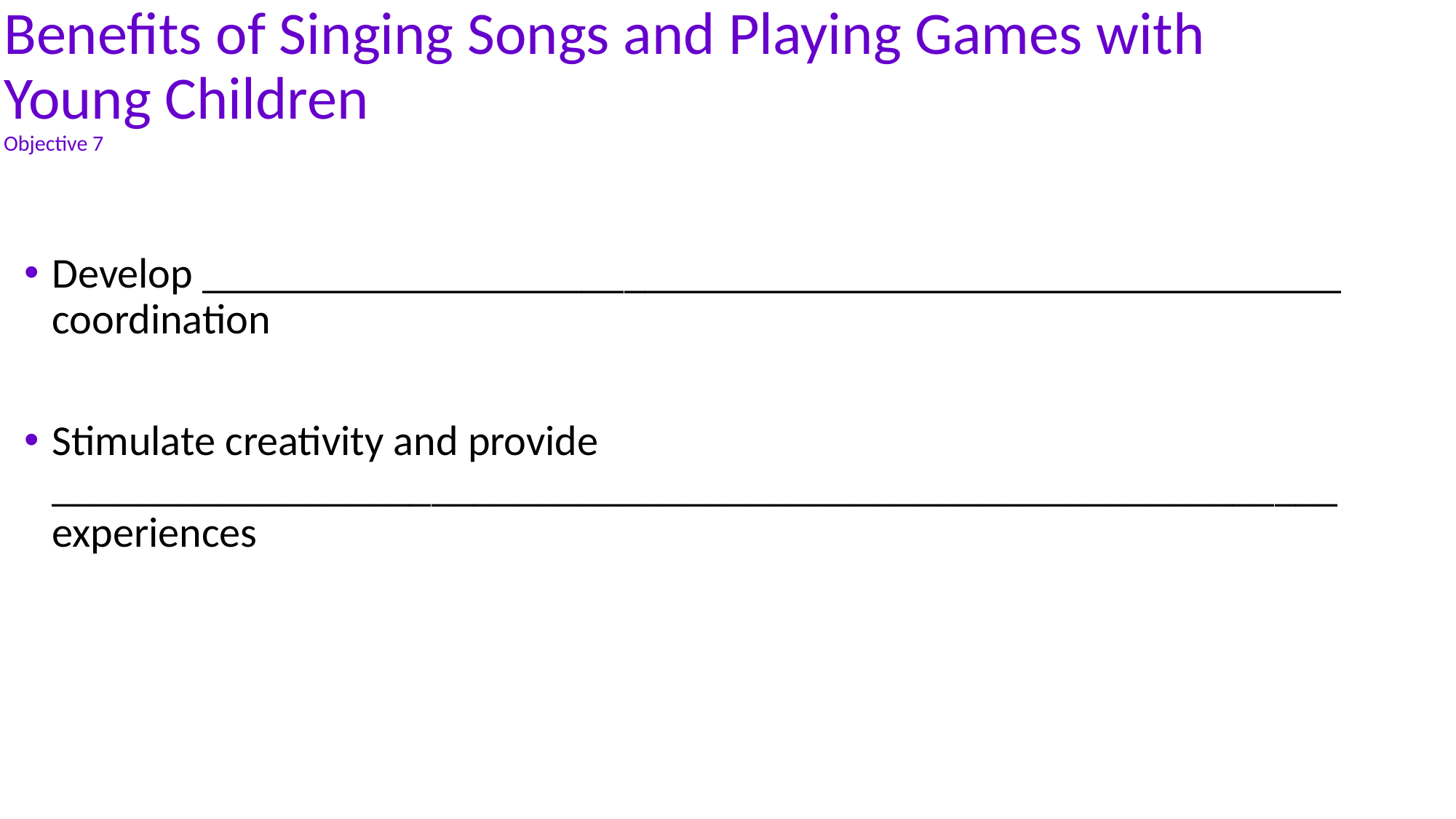

# Benefits of Singing Songs and Playing Games with Young Children Objective 7
Develop ______________________________________________________ coordination

Stimulate creativity and provide _____________________________________________________________ experiences